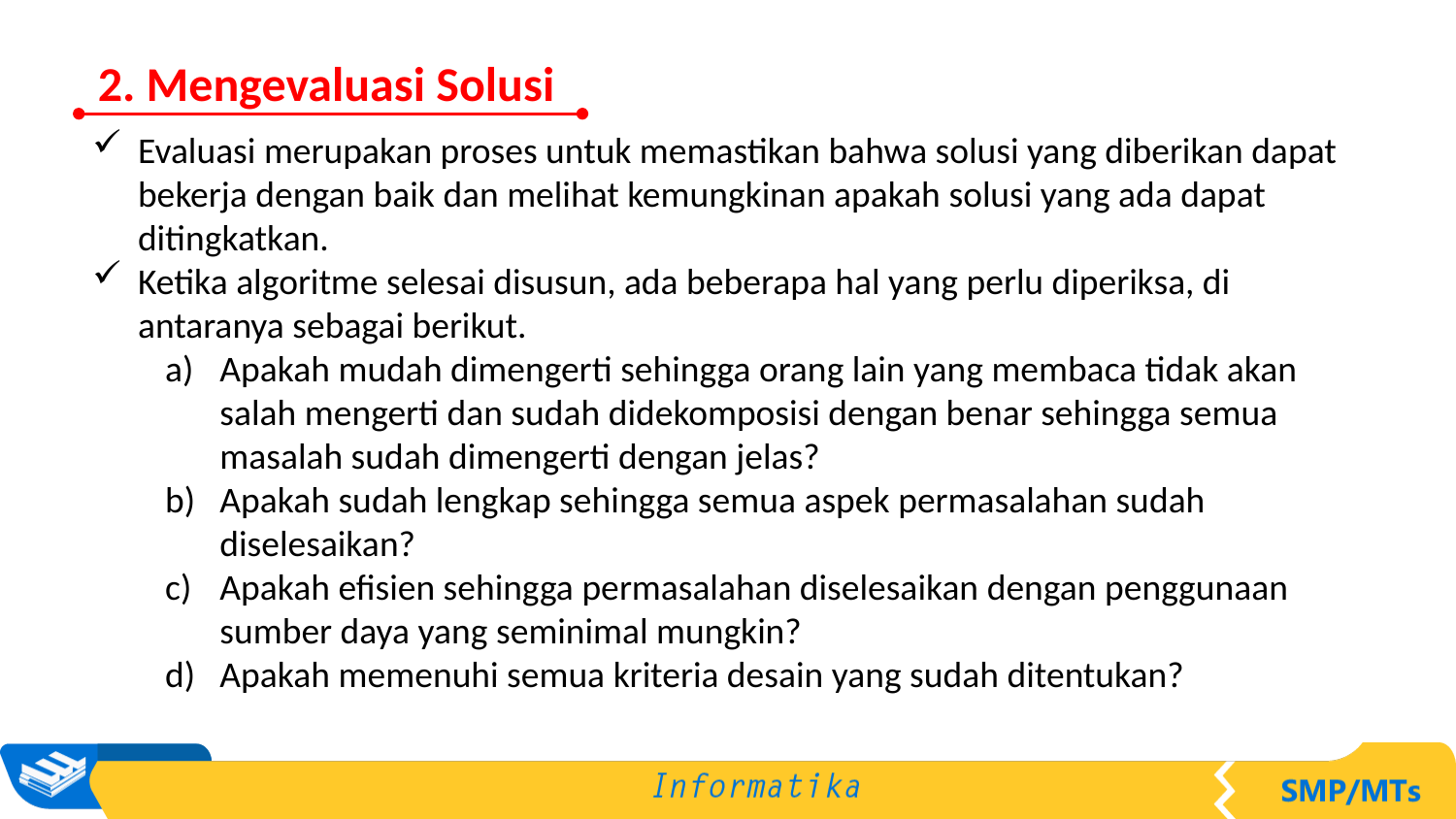

2. Mengevaluasi Solusi
Evaluasi merupakan proses untuk memastikan bahwa solusi yang diberikan dapat bekerja dengan baik dan melihat kemungkinan apakah solusi yang ada dapat ditingkatkan.
Ketika algoritme selesai disusun, ada beberapa hal yang perlu diperiksa, di antaranya sebagai berikut.
Apakah mudah dimengerti sehingga orang lain yang membaca tidak akan salah mengerti dan sudah didekomposisi dengan benar sehingga semua masalah sudah dimengerti dengan jelas?
Apakah sudah lengkap sehingga semua aspek permasalahan sudah diselesaikan?
Apakah efisien sehingga permasalahan diselesaikan dengan penggunaan sumber daya yang seminimal mungkin?
Apakah memenuhi semua kriteria desain yang sudah ditentukan?